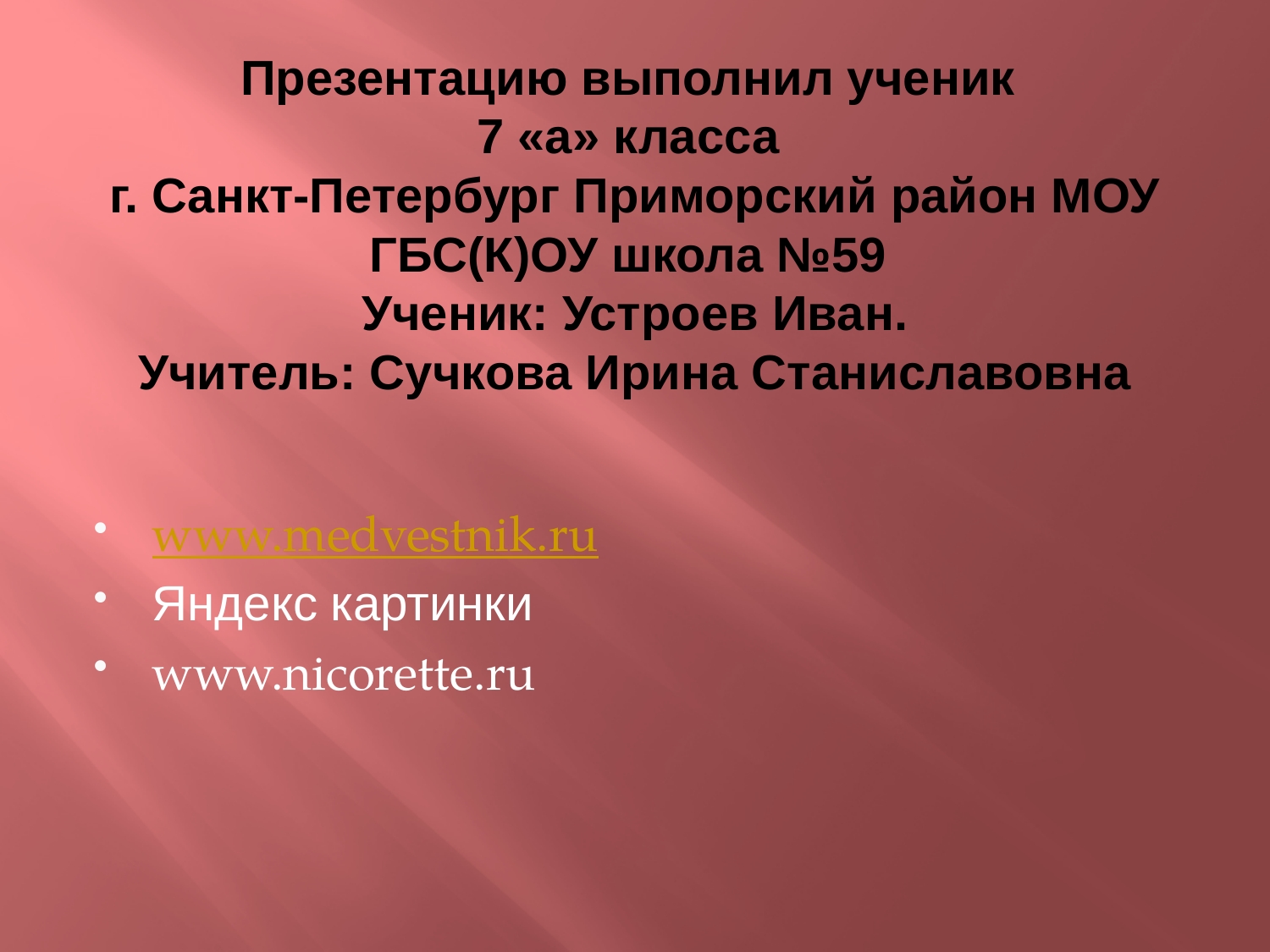

# Презентацию выполнил ученик 7 «а» класса г. Санкт-Петербург Приморский район МОУ ГБС(К)ОУ школа №59 Ученик: Устроев Иван. Учитель: Сучкова Ирина Станиславовна
www.medvestnik.ru
Яндекс картинки
www.nicorette.ru